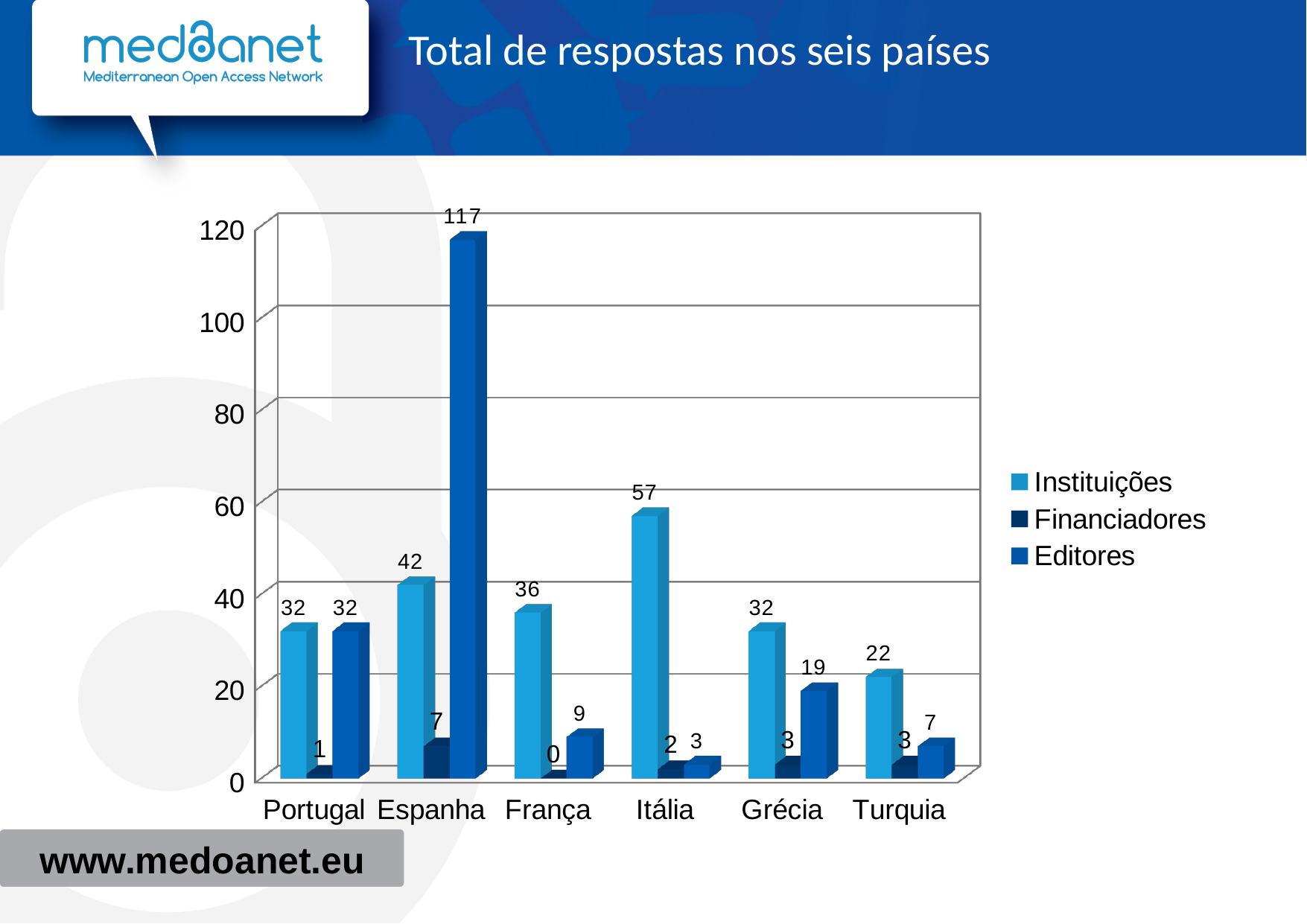

# Total de respostas nos seis países

[unsupported chart]

www.medoanet.eu